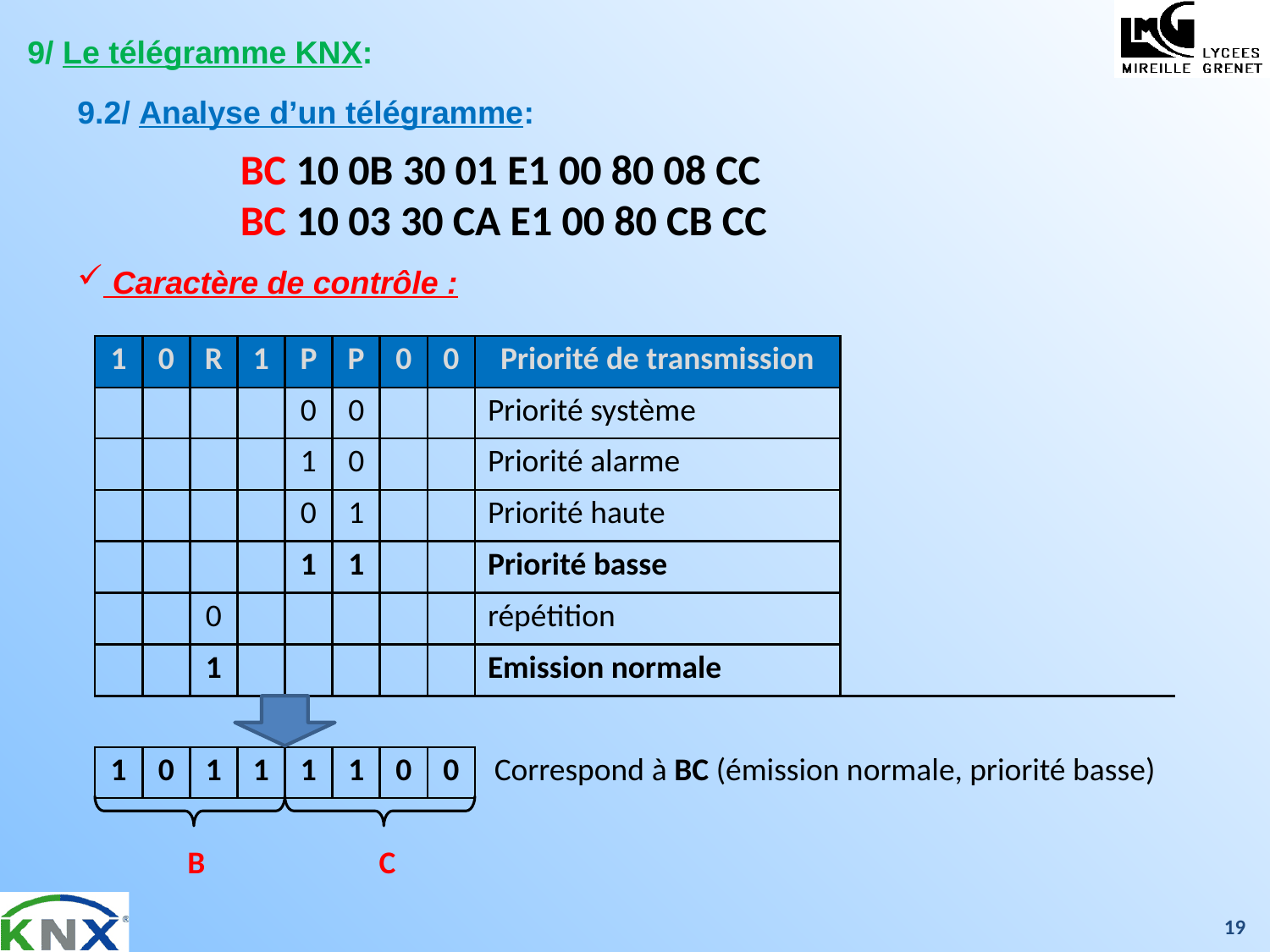

9/ Le télégramme KNX:
9.2/ Analyse d’un télégramme:
BC 10 0B 30 01 E1 00 80 08 CC
BC 10 03 30 CA E1 00 80 CB CC
 Caractère de contrôle :
| 1 | 0 | R | 1 | P | P | 0 | 0 | Priorité de transmission |  |
| --- | --- | --- | --- | --- | --- | --- | --- | --- | --- |
|  |  |  |  | 0 | 0 |  |  | Priorité système |  |
|  |  |  |  | 1 | 0 |  |  | Priorité alarme |  |
|  |  |  |  | 0 | 1 |  |  | Priorité haute |  |
|  |  |  |  | 1 | 1 |  |  | Priorité basse |  |
|  |  | 0 |  |  |  |  |  | répétition |  |
|  |  | 1 |  |  |  |  |  | Emission normale |  |
|  |  |  |  |  |  |  |  |  |  |
| 1 | 0 | 1 | 1 | 1 | 1 | 0 | 0 | Correspond à BC (émission normale, priorité basse) |  |

B	         C
19